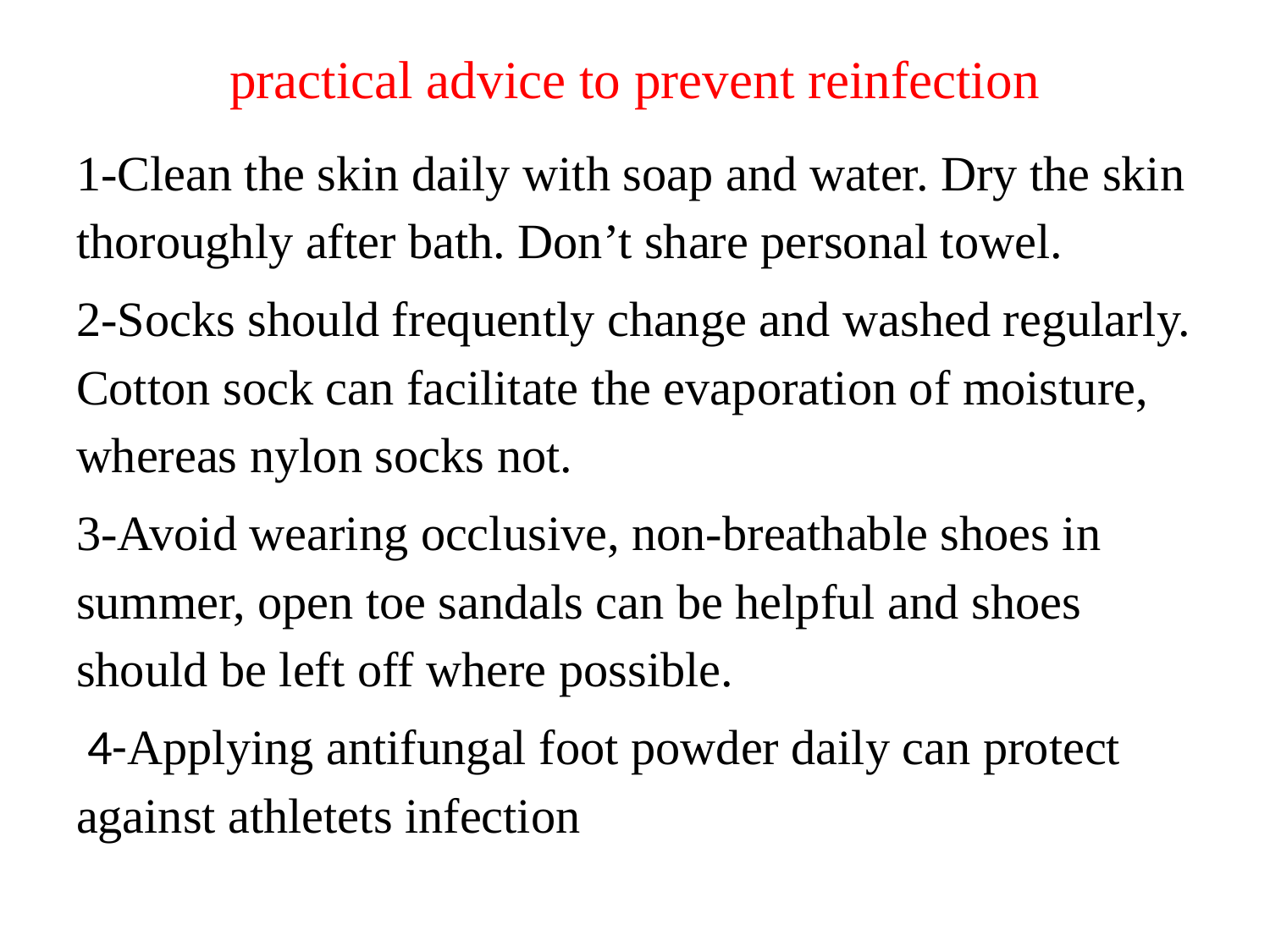

# practical advice to prevent reinfection
1-Clean the skin daily with soap and water. Dry the skin thoroughly after bath. Don’t share personal towel.
2-Socks should frequently change and washed regularly. Cotton sock can facilitate the evaporation of moisture, whereas nylon socks not.
3-Avoid wearing occlusive, non-breathable shoes in summer, open toe sandals can be helpful and shoes should be left off where possible.
 4-Applying antifungal foot powder daily can protect against athletets infection